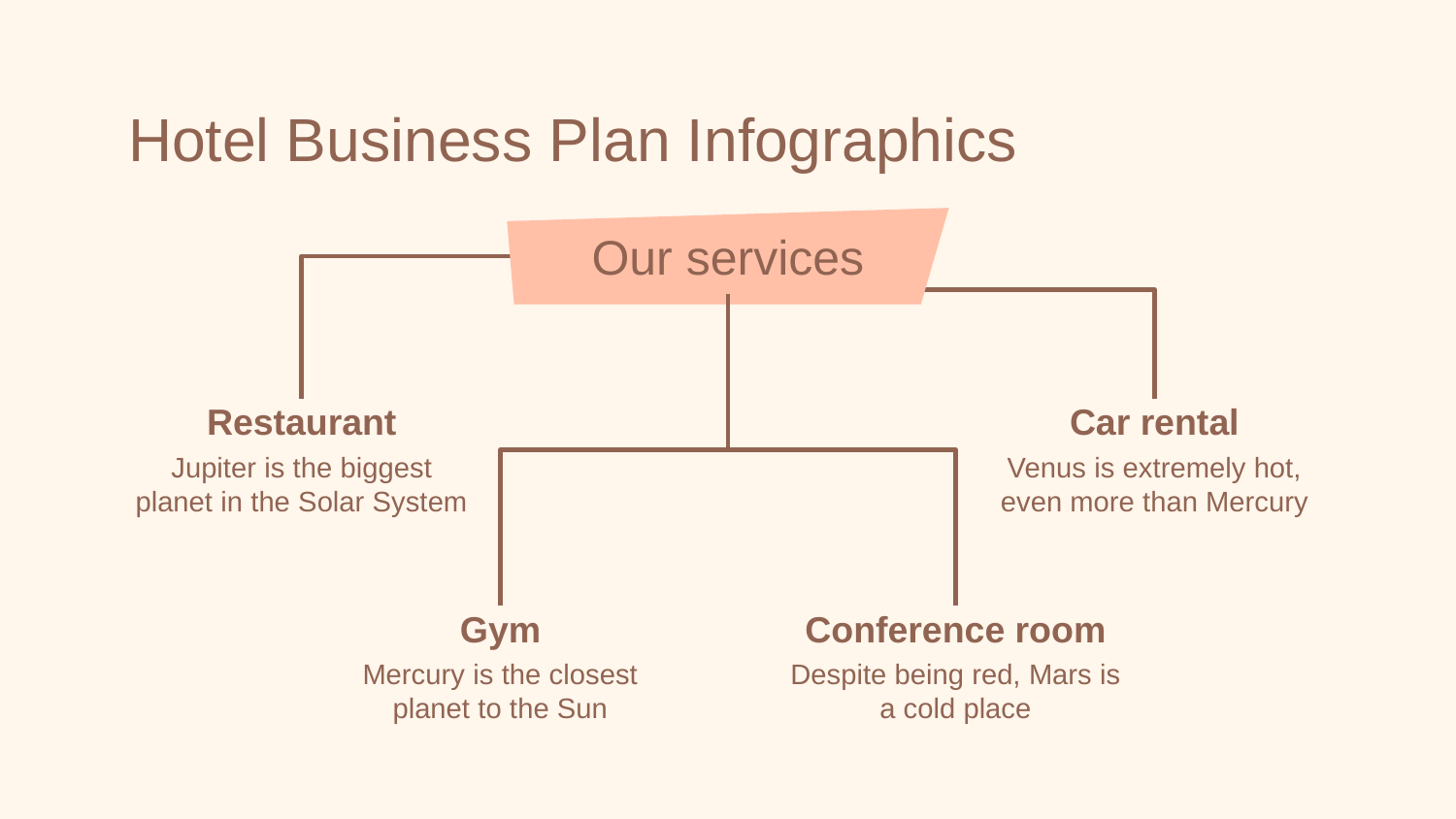

# Hotel Business Plan Infographics

Our services
Restaurant
Jupiter is the biggest planet in the Solar System
Car rental
Venus is extremely hot, even more than Mercury
Gym
Mercury is the closest planet to the Sun
Conference room
Despite being red, Mars is a cold place